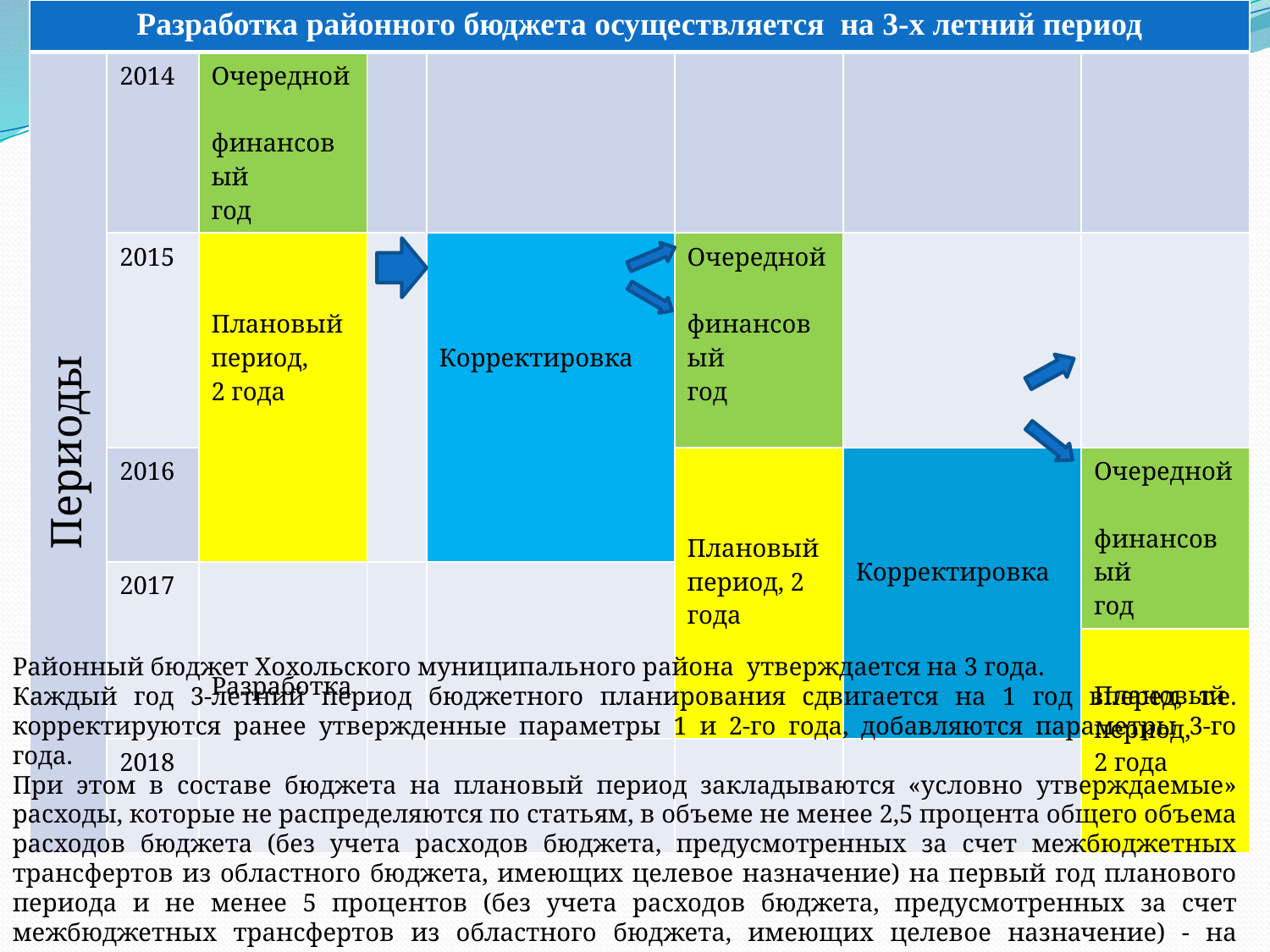

| Разработка районного бюджета осуществляется на 3-х летний период |  |  |  |  |  |  |  |
| --- | --- | --- | --- | --- | --- | --- | --- |
| Периоды | 2014 | Очередной финансовый год |  |  |  |  |  |
|  | 2015 | Плановый период, 2 года |  | Корректировка | Очередной финансовый год |  |  |
|  | 2016 |  |  |  | Плановый период, 2 года | Корректировка | Очередной финансовый год |
|  | 2017 | Разработка |  |  |  |  |  |
|  |  |  |  |  |  |  | Плановый период, 2 года |
|  | 2018 |  |  |  |  |  |  |

Районный бюджет Хохольского муниципального района  утверждается на 3 года.
Каждый год 3-летний период бюджетного планирования сдвигается на 1 год вперед, т.е. корректируются ранее утвержденные параметры 1 и 2-го года, добавляются параметры 3-го года.
При этом в составе бюджета на плановый период закладываются «условно утверждаемые» расходы, которые не распределяются по статьям, в объеме не менее 2,5 процента общего объема расходов бюджета (без учета расходов бюджета, предусмотренных за счет межбюджетных трансфертов из областного бюджета, имеющих целевое назначение) на первый год планового периода и не менее 5 процентов (без учета расходов бюджета, предусмотренных за счет межбюджетных трансфертов из областного бюджета, имеющих целевое назначение) - на второй год планового периода.